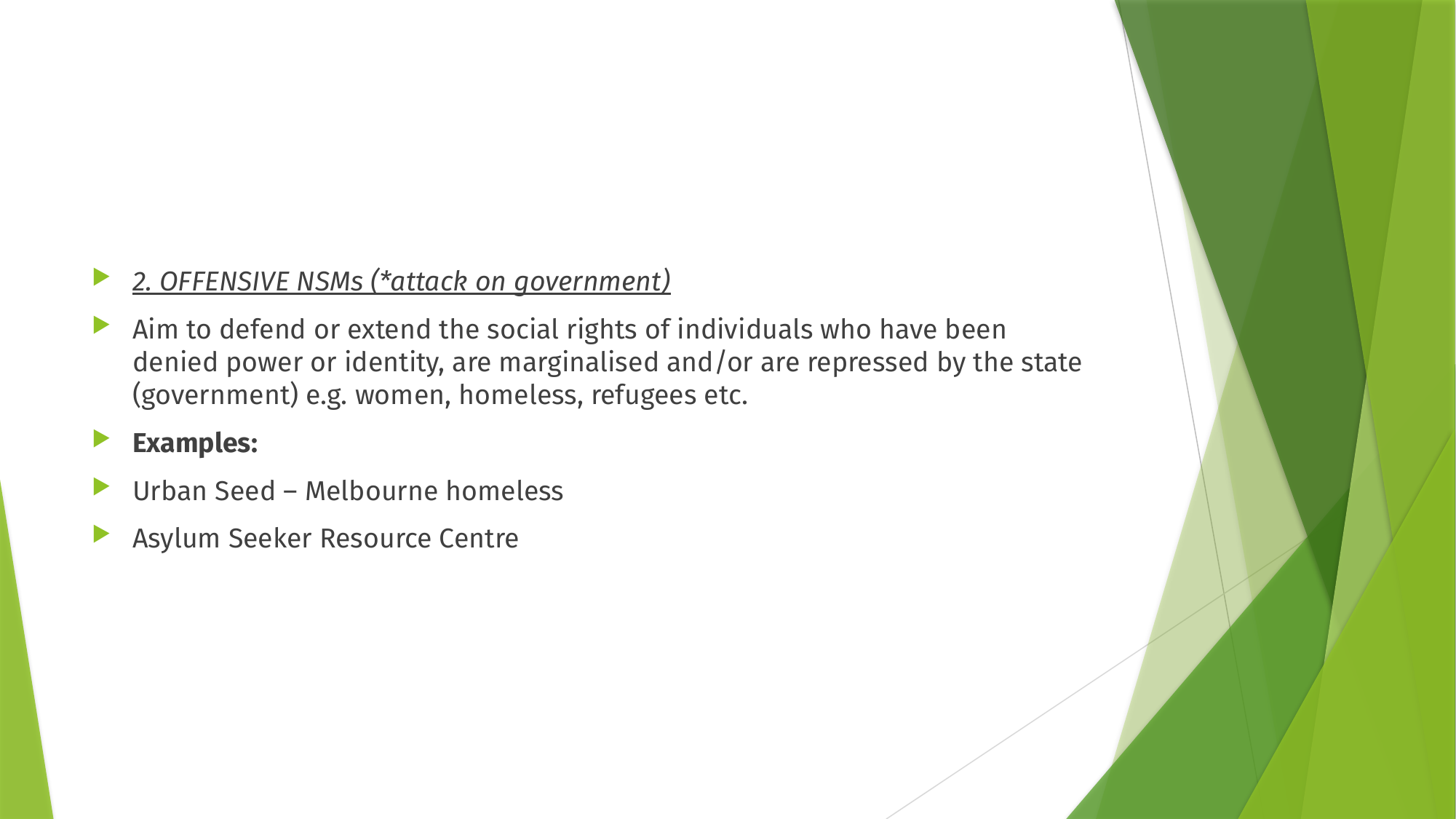

2. OFFENSIVE NSMs (*attack on government)
Aim to defend or extend the social rights of individuals who have been denied power or identity, are marginalised and/or are repressed by the state (government) e.g. women, homeless, refugees etc.
Examples:
Urban Seed – Melbourne homeless
Asylum Seeker Resource Centre